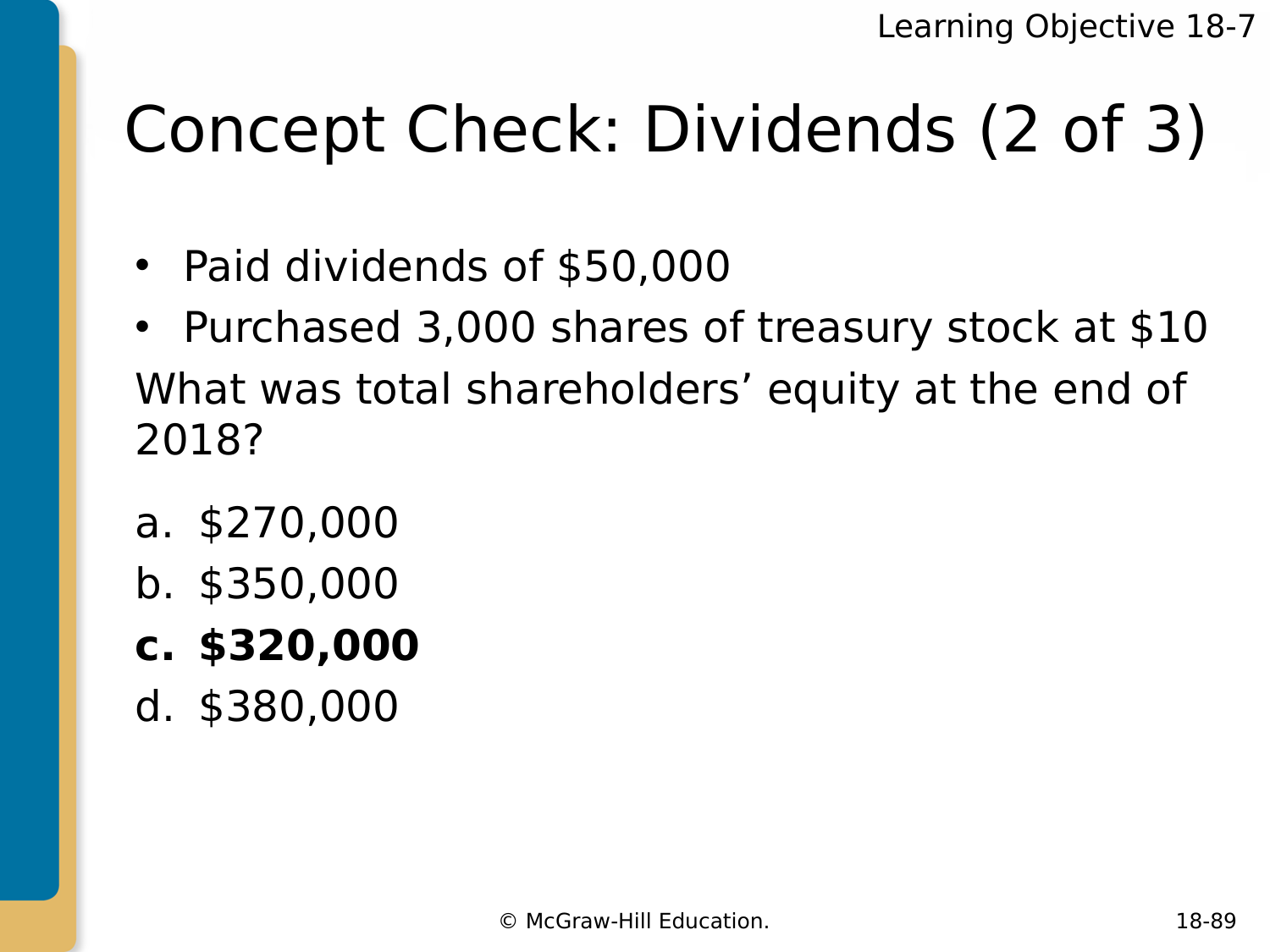

Learning Objective 18-7
# Concept Check: Dividends (2 of 3)
Paid dividends of $50,000
Purchased 3,000 shares of treasury stock at $10
What was total shareholders’ equity at the end of 2018?
$270,000
$350,000
$320,000
$380,000